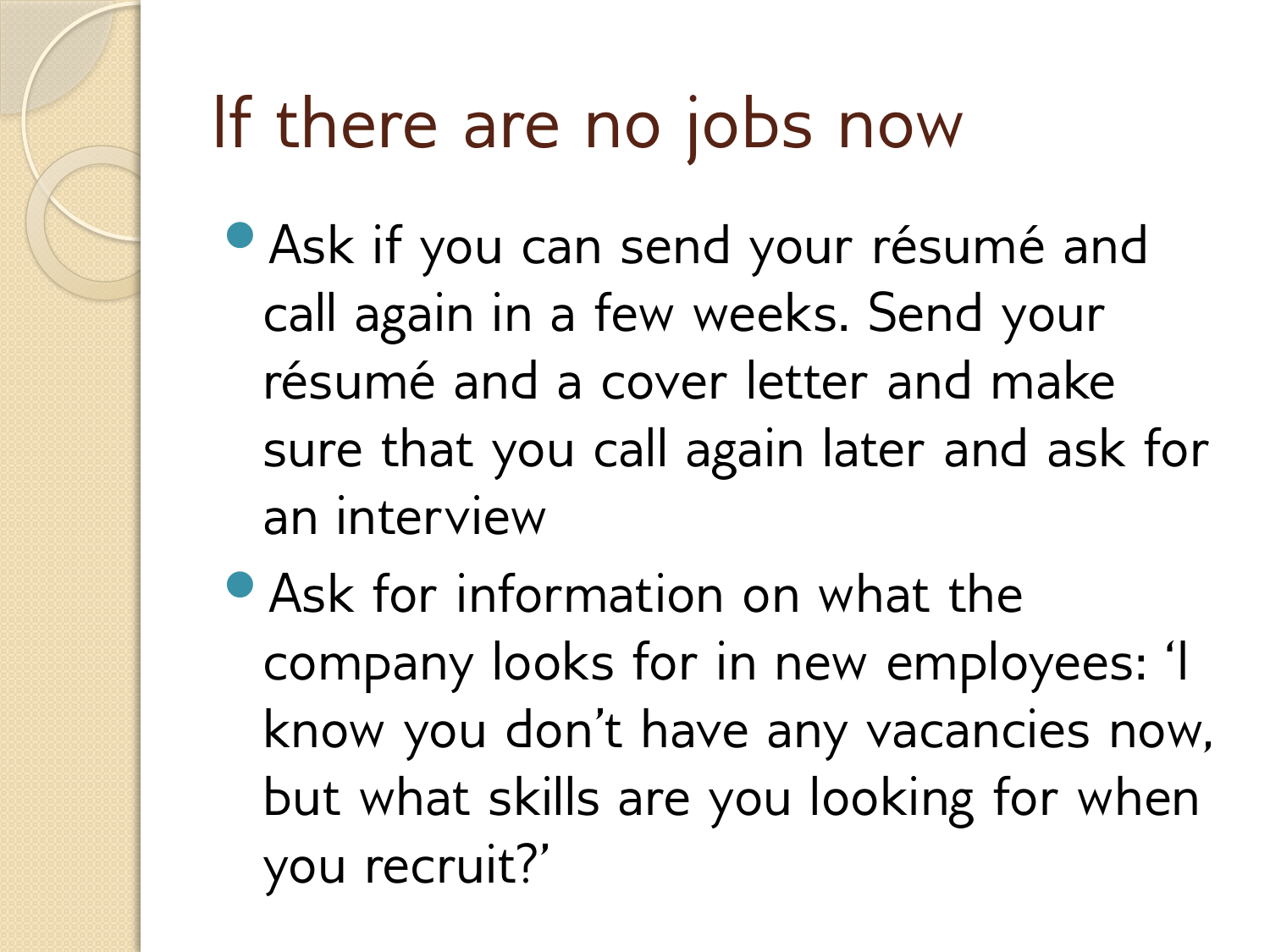

# If there are no jobs now
Ask if you can send your résumé and call again in a few weeks. Send your résumé and a cover letter and make sure that you call again later and ask for an interview
Ask for information on what the company looks for in new employees: ‘I know you don’t have any vacancies now, but what skills are you looking for when you recruit?’